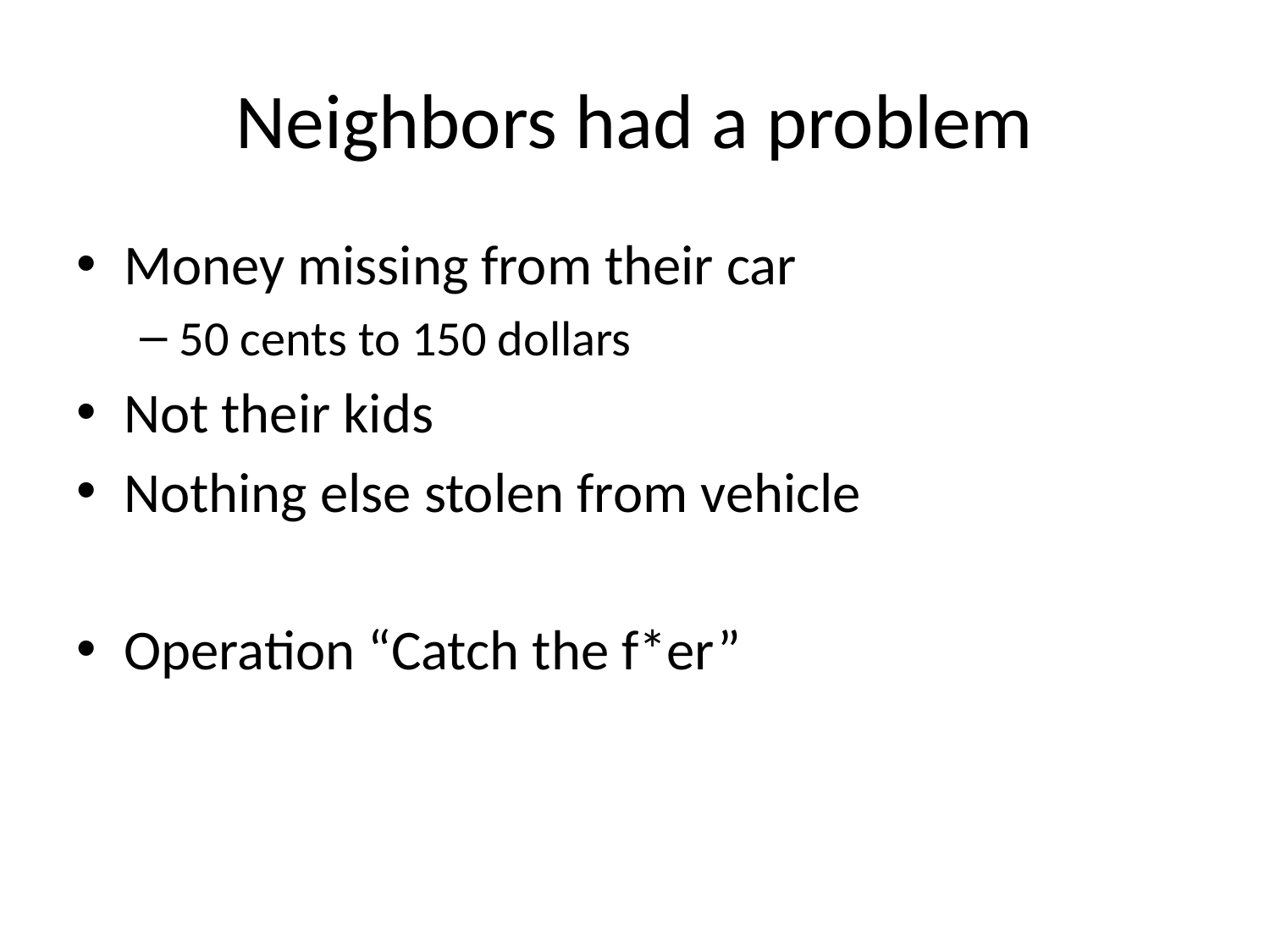

# Neighbors had a problem
Money missing from their car
50 cents to 150 dollars
Not their kids
Nothing else stolen from vehicle

Operation “Catch the f*er”